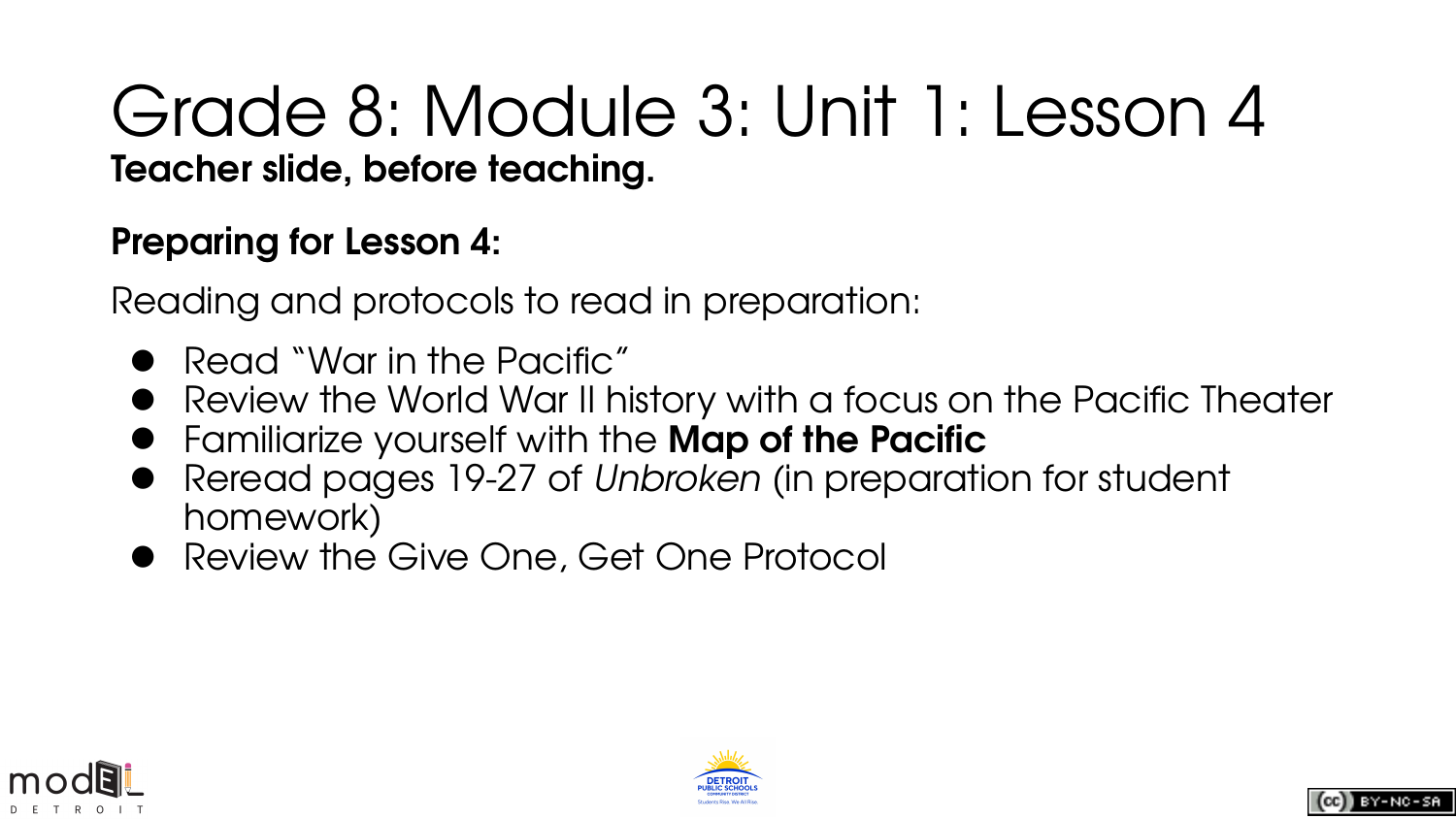

# Grade 8: Module 3: Unit 1: Lesson 4
Teacher slide, before teaching.

Preparing for Lesson 4:
Reading and protocols to read in preparation:
Read “War in the Pacific”
Review the World War II history with a focus on the Pacific Theater
Familiarize yourself with the Map of the Pacific
Reread pages 19-27 of Unbroken (in preparation for student homework)
Review the Give One, Get One Protocol